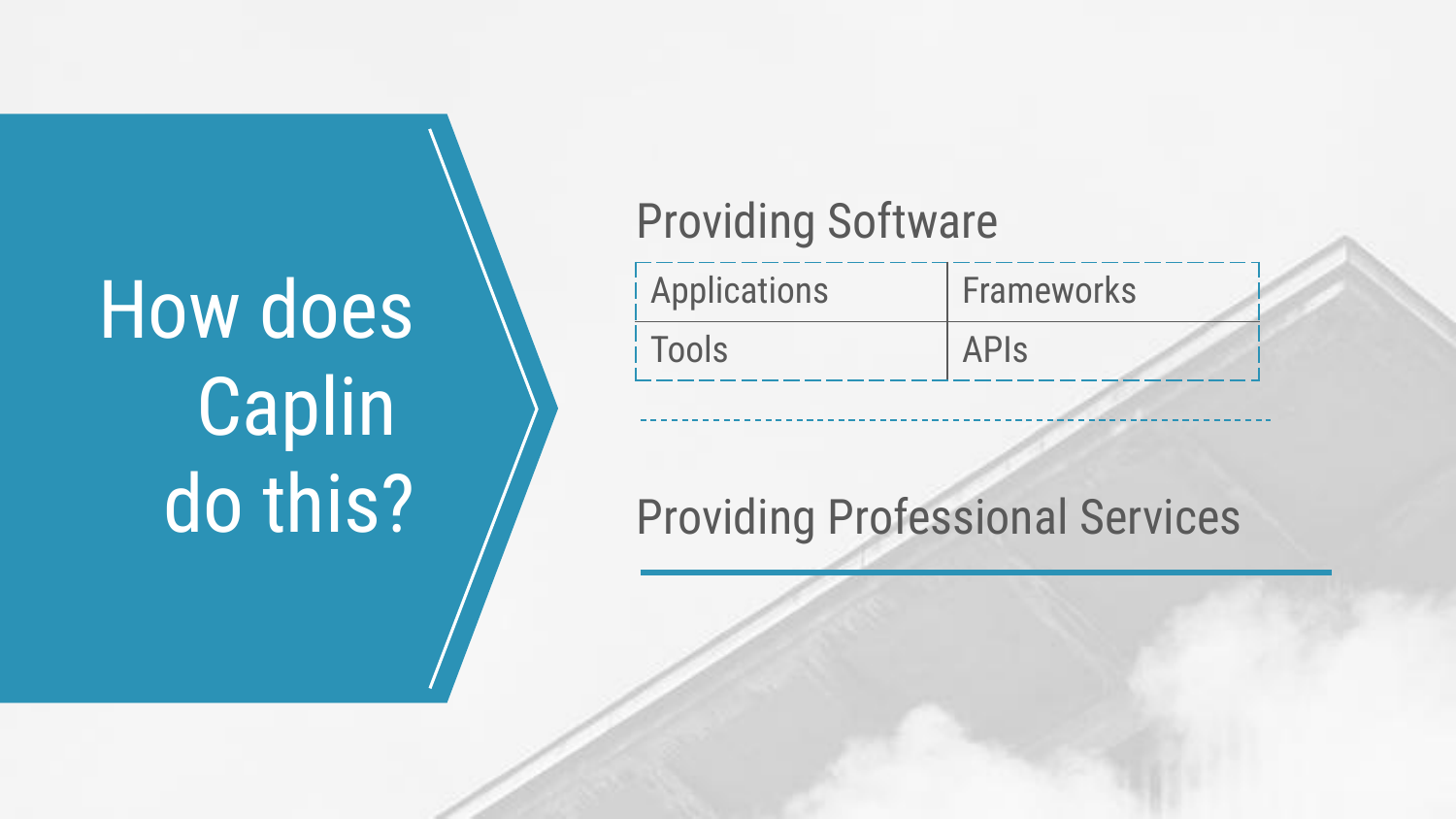

Providing Software

Providing Professional Services

| Applications | Frameworks |
| --- | --- |
| Tools | APIs |
# How does Caplin
do this?